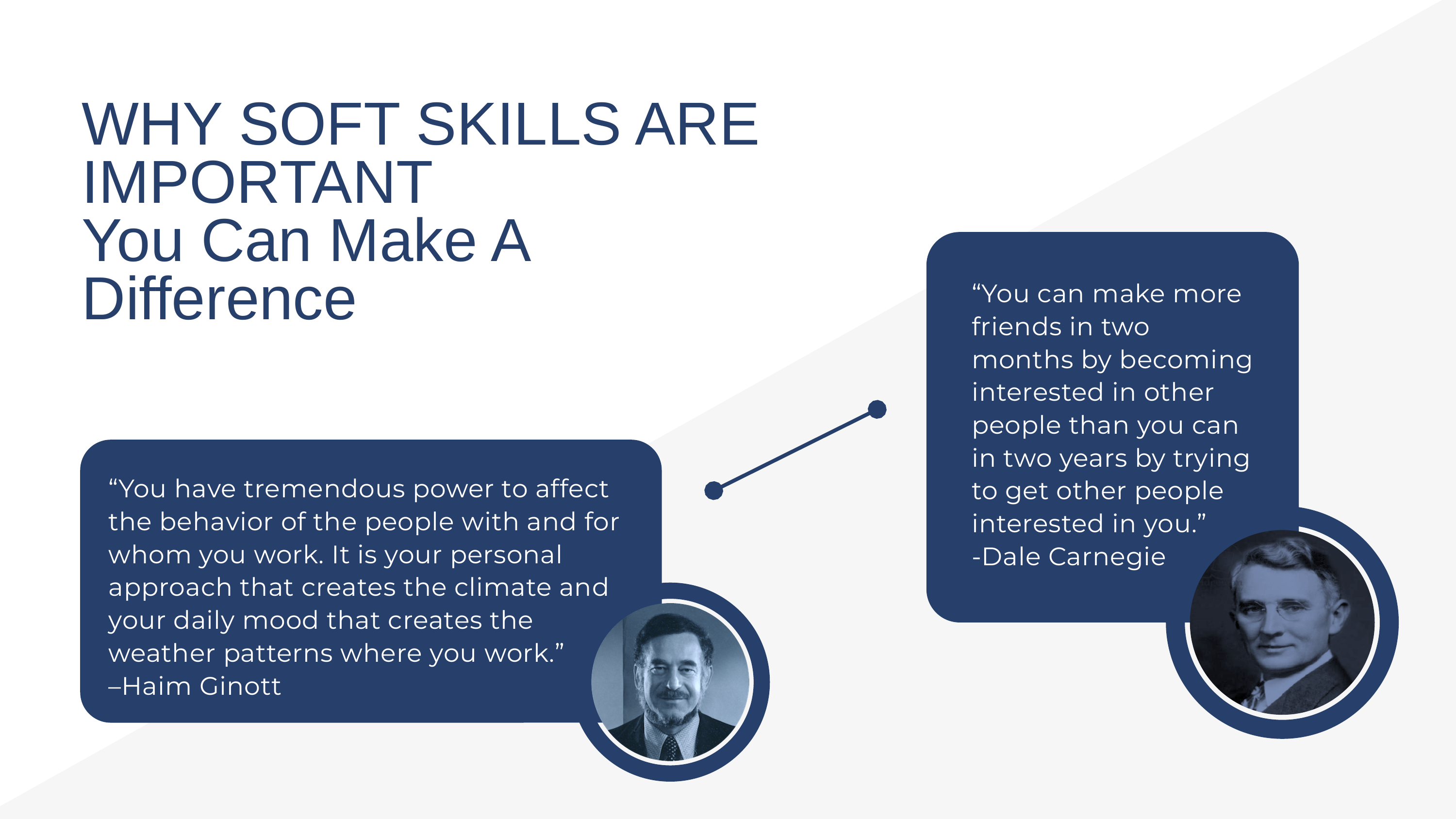

WHY SOFT SKILLS ARE IMPORTANT
You Can Make A Difference

“You can make more friends in two months by becoming interested in other people than you can in two years by trying to get other people
interested in you.”
-Dale Carnegie

“You have tremendous power to affect the behavior of the people with and for whom you work. It is your personal approach that creates the climate and your daily mood that creates the weather patterns where you work.”
–Haim Ginott